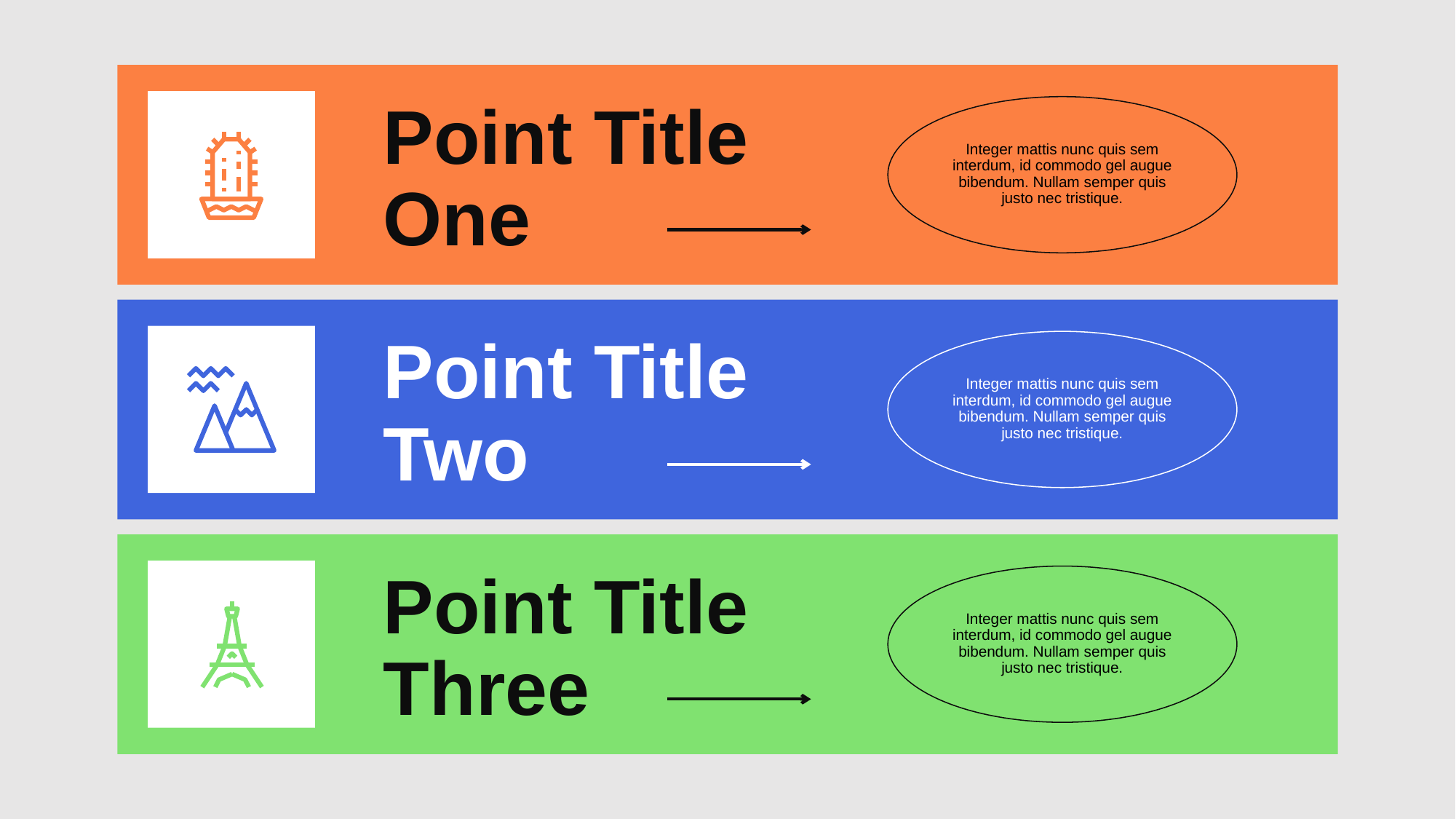

Point Title One

Integer mattis nunc quis sem interdum, id commodo gel augue bibendum. Nullam semper quis justo nec tristique.

Point Title Two

Integer mattis nunc quis sem interdum, id commodo gel augue bibendum. Nullam semper quis justo nec tristique.

Point Title Three

Integer mattis nunc quis sem interdum, id commodo gel augue bibendum. Nullam semper quis justo nec tristique.